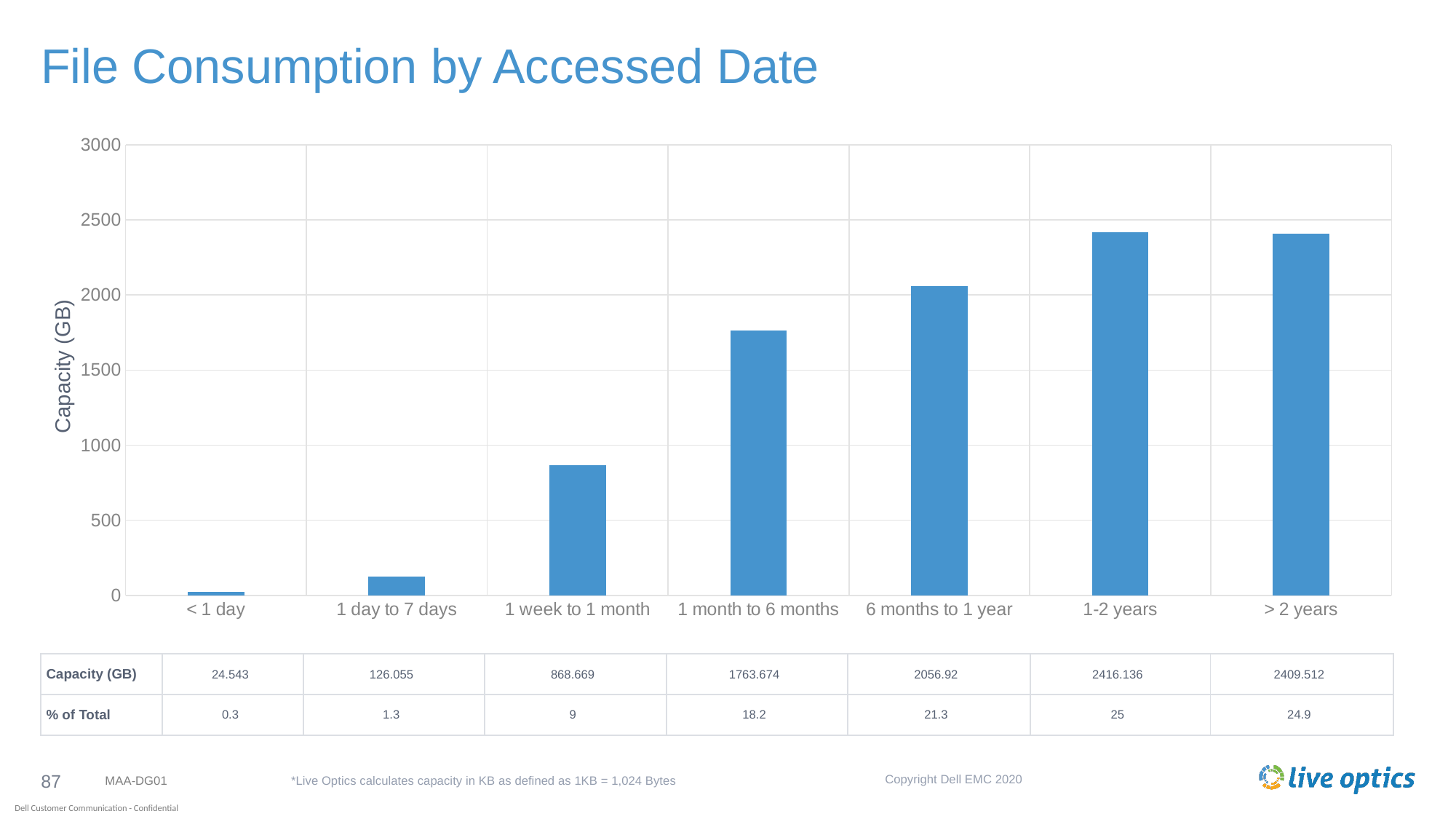

# File Consumption by Accessed Date

### Chart

| Category | Size (GB) |
|---|---|
| < 1 day | 24.543 |
| 1 day to 7 days | 126.055 |
| 1 week to 1 month | 868.669 |
| 1 month to 6 months | 1763.674 |
| 6 months to 1 year | 2056.92 |
| 1-2 years | 2416.136 |
| > 2 years | 2409.512 |
Capacity (GB)
| Capacity (GB) | 24.543 | 126.055 | 868.669 | 1763.674 | 2056.92 | 2416.136 | 2409.512 |
| --- | --- | --- | --- | --- | --- | --- | --- |
| % of Total | 0.3 | 1.3 | 9 | 18.2 | 21.3 | 25 | 24.9 |